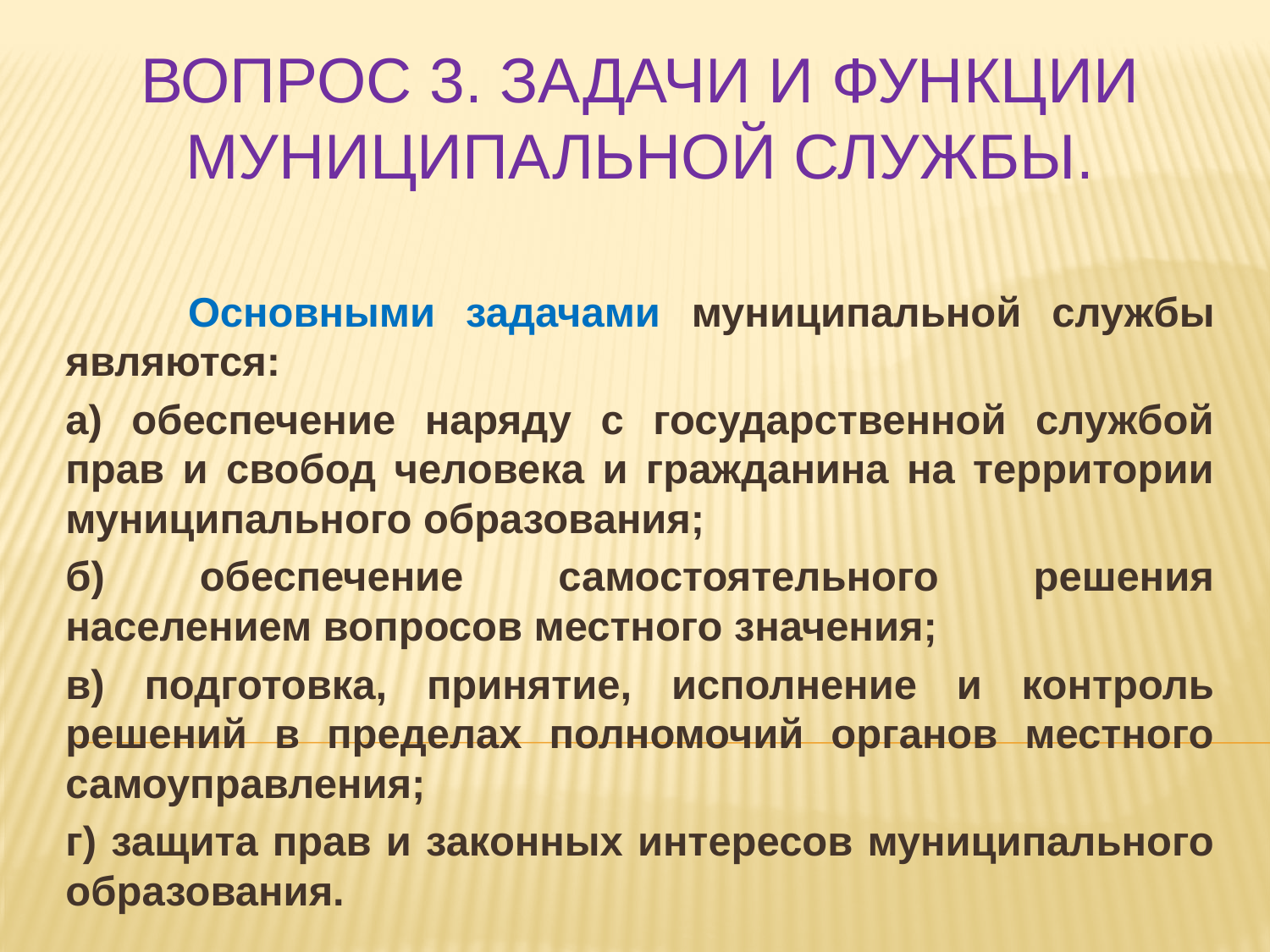

# Вопрос 3. Задачи и функции муниципальной службы.
    Основными задачами муниципальной службы являются:
а) обеспечение наряду с государственной службой прав и свобод человека и гражданина на территории муниципального образования;
б) обеспечение самостоятельного решения населением вопросов местного значения;
в) подготовка, принятие, исполнение и контроль решений в пределах полномочий органов местного самоуправления;
г) защита прав и законных интересов муниципального образования.